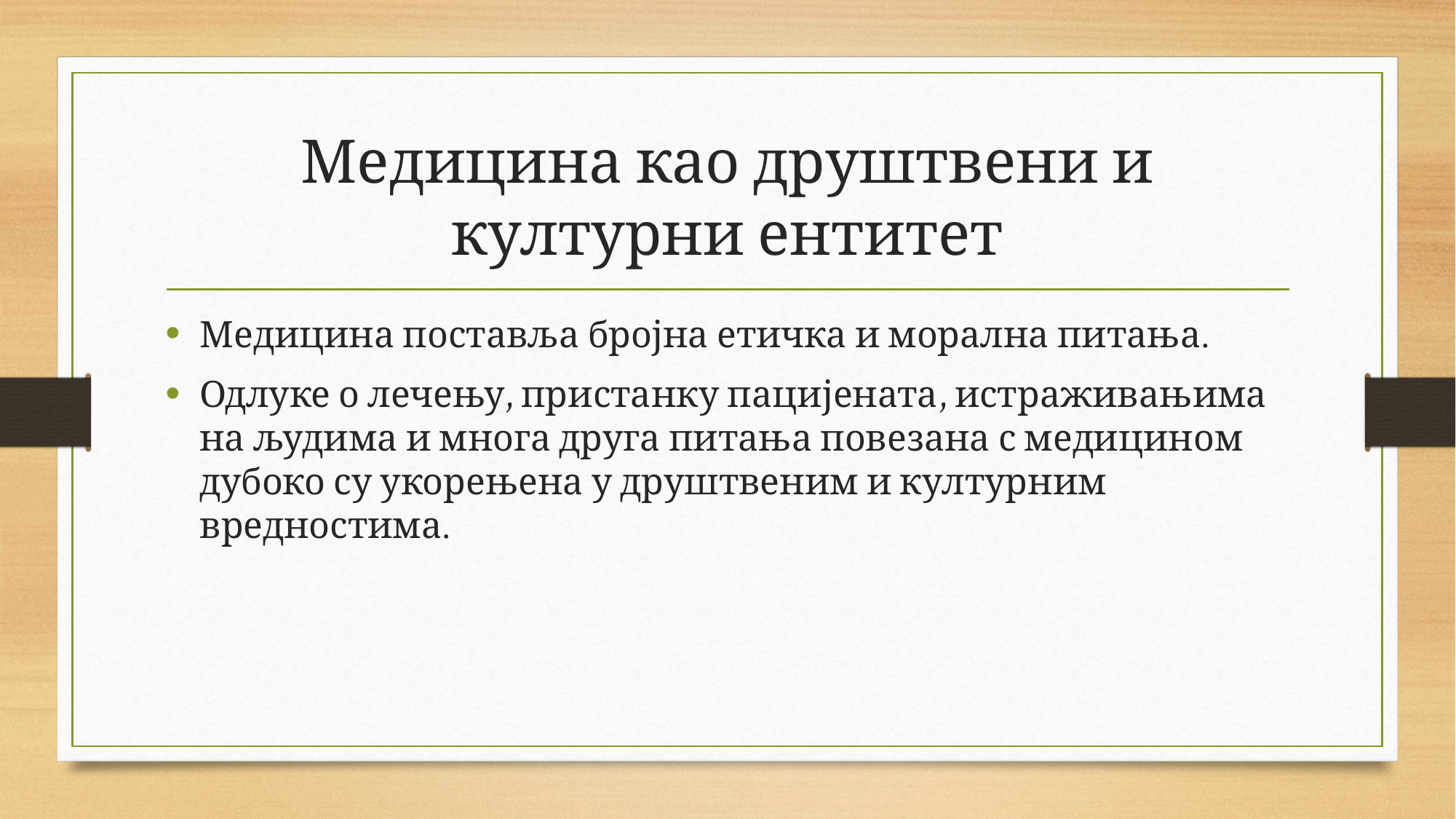

# Медицина као друштвени и културни ентитет
Медицина поставља бројна етичка и морална питања.
Одлуке о лечењу, пристанку пацијената, истраживањима на људима и многа друга питања повезана с медицином дубоко су укорењена у друштвеним и културним вредностима.